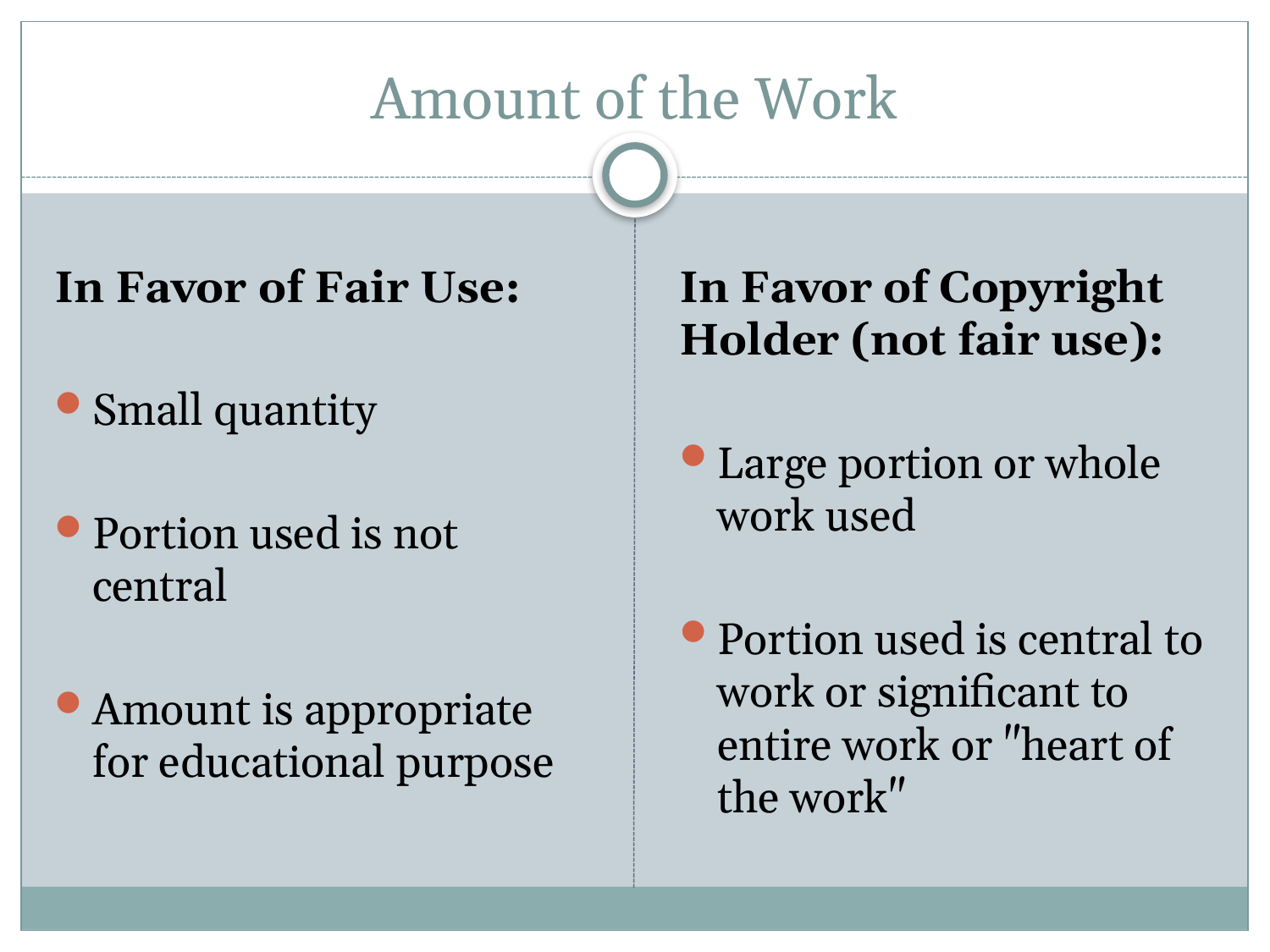

# Amount of the Work

In Favor of Fair Use:

Small quantity

Portion used is not central

Amount is appropriate for educational purpose

In Favor of Copyright Holder (not fair use):

Large portion or whole work used

Portion used is central to work or significant to entire work or "heart of the work"